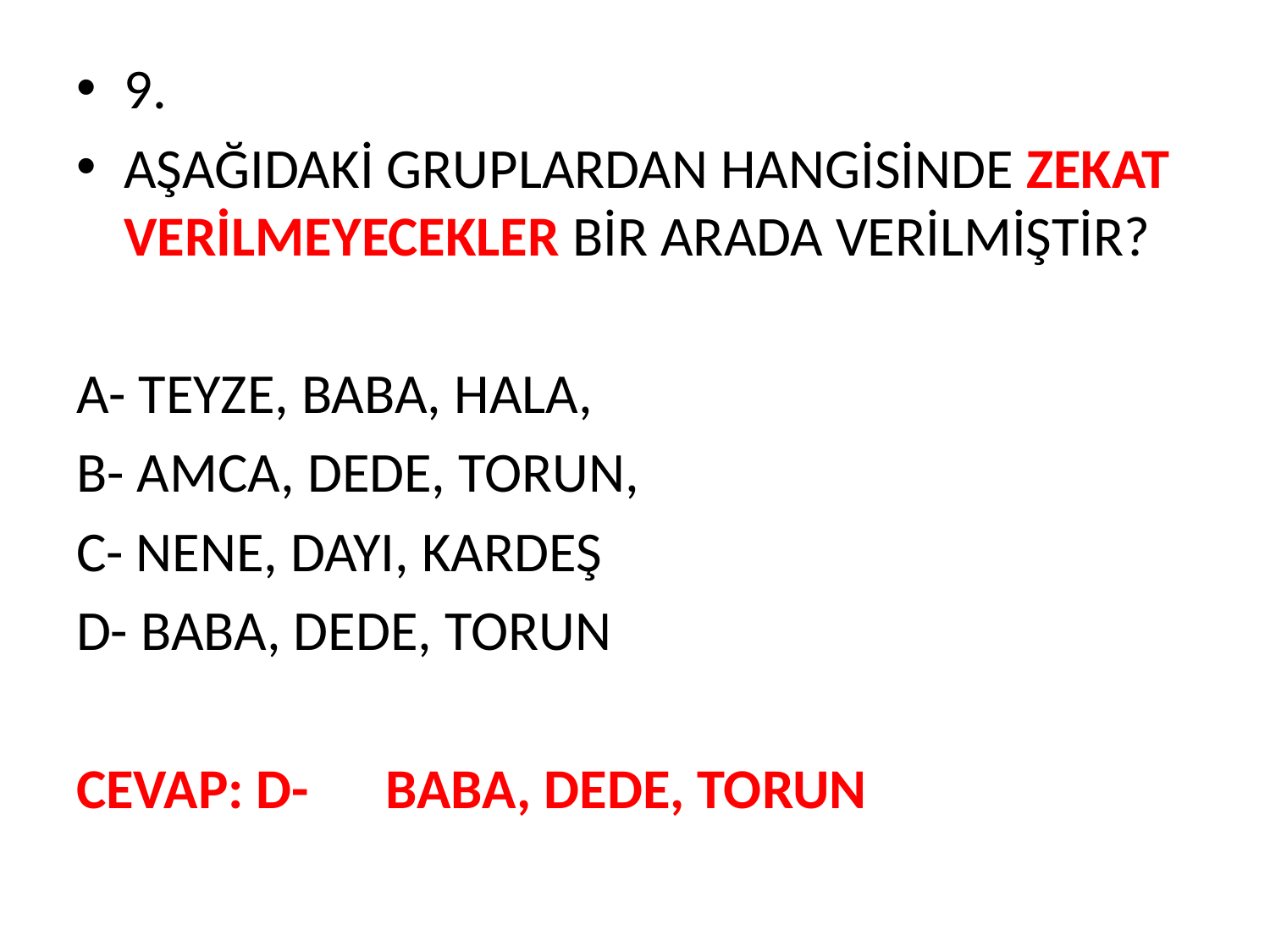

9.
AŞAĞIDAKİ GRUPLARDAN HANGİSİNDE ZEKAT VERİLMEYECEKLER BİR ARADA VERİLMİŞTİR?

A- TEYZE, BABA, HALA,
B- AMCA, DEDE, TORUN,
C- NENE, DAYI, KARDEŞ
D- BABA, DEDE, TORUN

CEVAP: D-      BABA, DEDE, TORUN